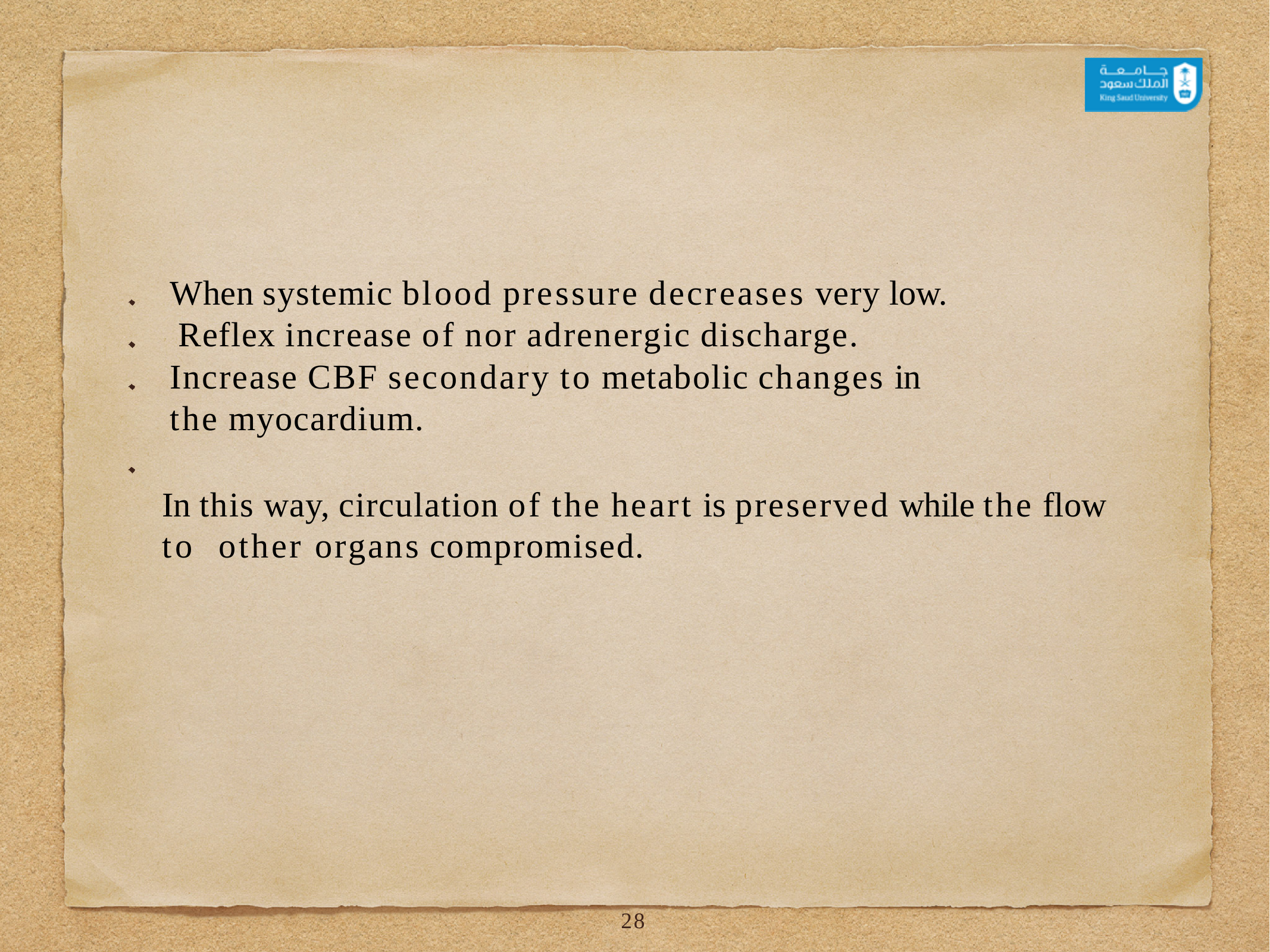

# Benefits of indirect effect of nor  adrenergic discharge
When systemic blood pressure decreases very low.  Reflex increase of nor adrenergic discharge.
Increase CBF secondary to metabolic changes in the myocardium.

In this way, circulation of the heart is preserved while the flow to  other organs compromised.
28